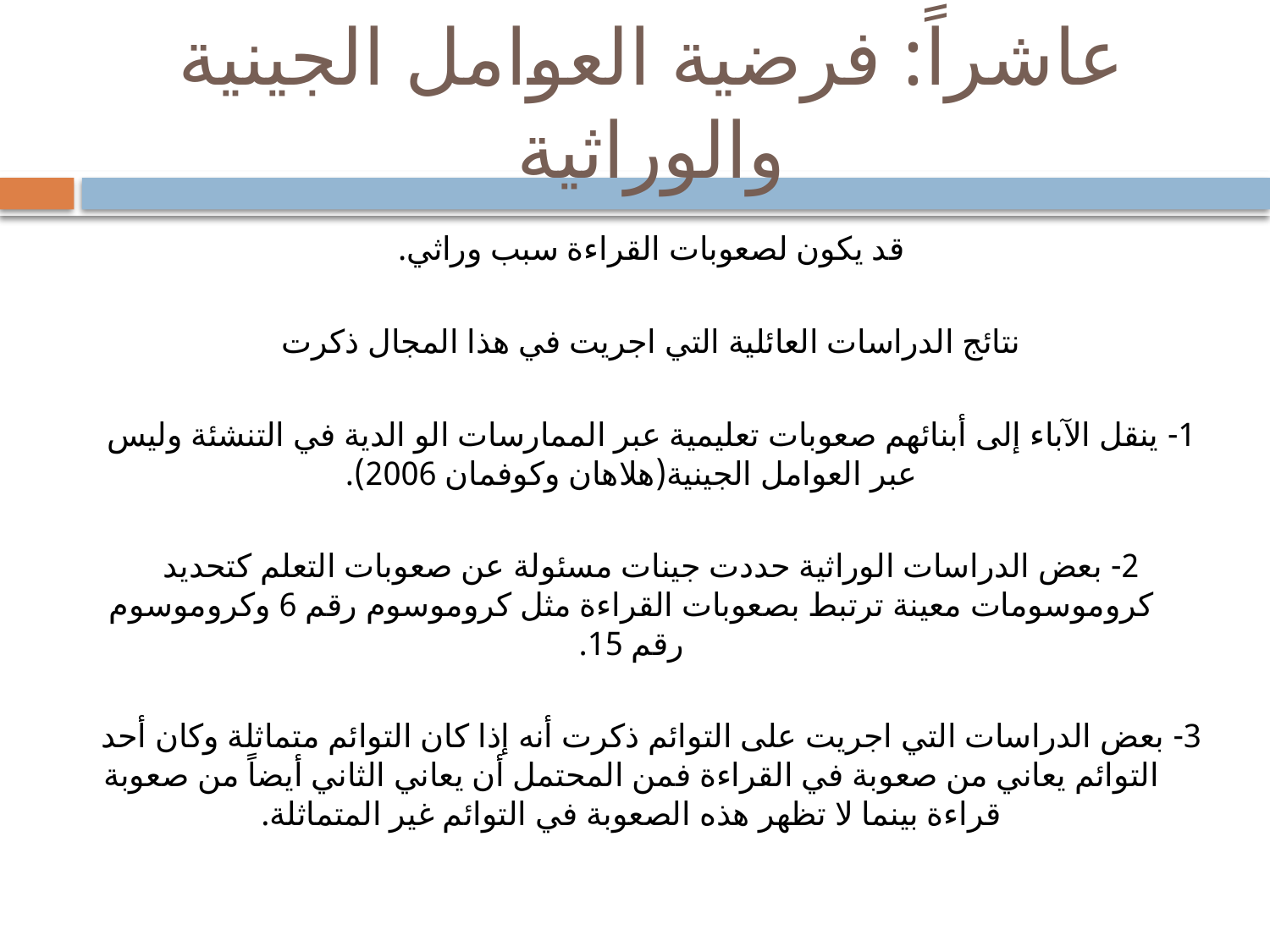

# عاشراً: فرضية العوامل الجينية والوراثية
قد يكون لصعوبات القراءة سبب وراثي.

نتائج الدراسات العائلية التي اجريت في هذا المجال ذكرت

1- ينقل الآباء إلى أبنائهم صعوبات تعليمية عبر الممارسات الو الدية في التنشئة وليس عبر العوامل الجينية(هلاهان وكوفمان 2006).

2- بعض الدراسات الوراثية حددت جينات مسئولة عن صعوبات التعلم كتحديد كروموسومات معينة ترتبط بصعوبات القراءة مثل كروموسوم رقم 6 وكروموسوم رقم 15.

3- بعض الدراسات التي اجريت على التوائم ذكرت أنه إذا كان التوائم متماثلة وكان أحد التوائم يعاني من صعوبة في القراءة فمن المحتمل أن يعاني الثاني أيضاً من صعوبة قراءة بينما لا تظهر هذه الصعوبة في التوائم غير المتماثلة.